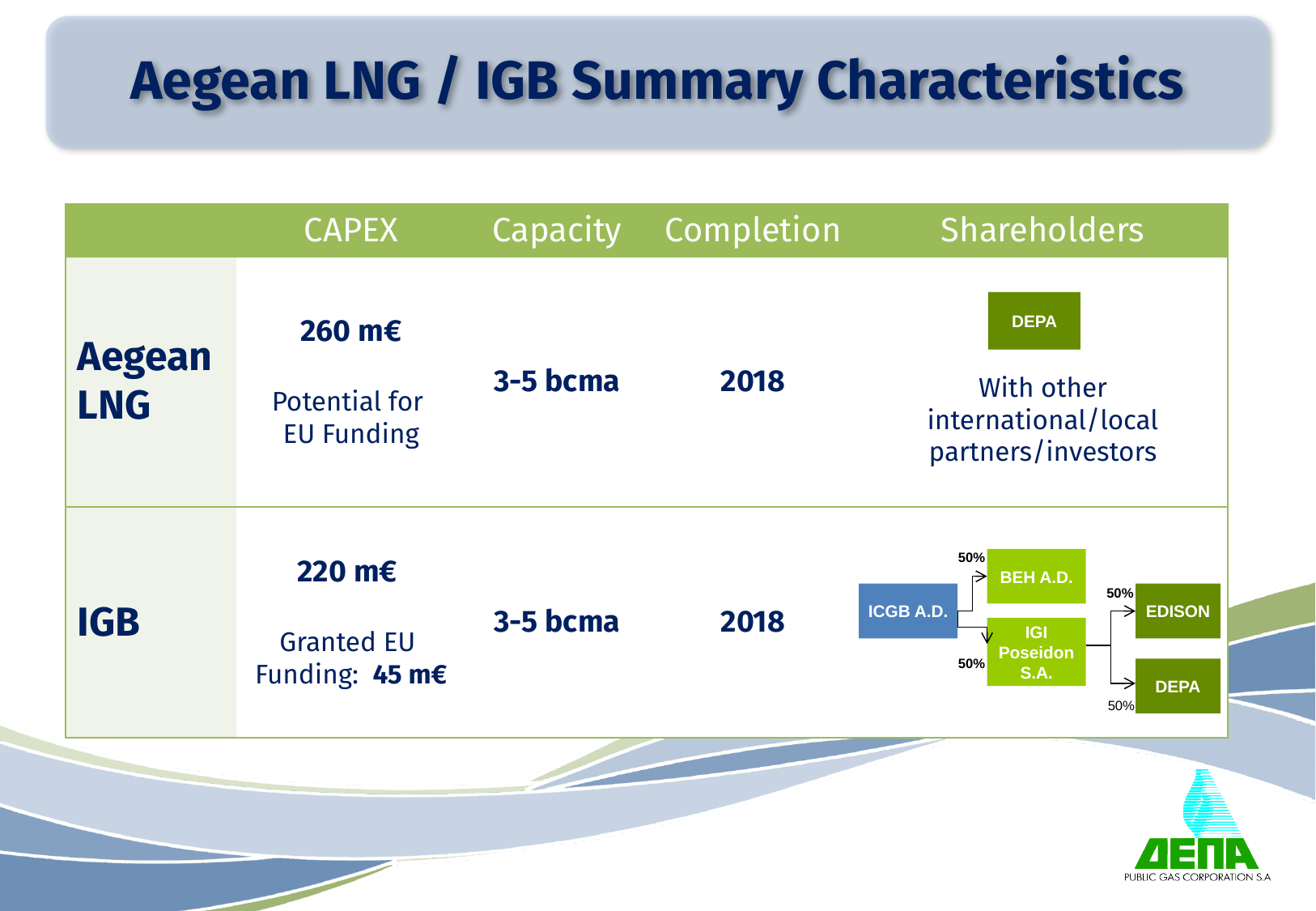

# Aegean LNG / IGB Summary Characteristics
|  | CAPEX | Capacity | Completion | Shareholders |
| --- | --- | --- | --- | --- |
| Aegean LNG | 260 m€ Potential for EU Funding | 3-5 bcma | 2018 | With other international/local partners/investors |
| IGB | 220 m€ Granted EU Funding: 45 m€ | 3-5 bcma | 2018 |  |
DEPA
50%
BEH A.D.
ICGB A.D.
EDISON
50%
IGI Poseidon S.A.
50%
DEPA
50%